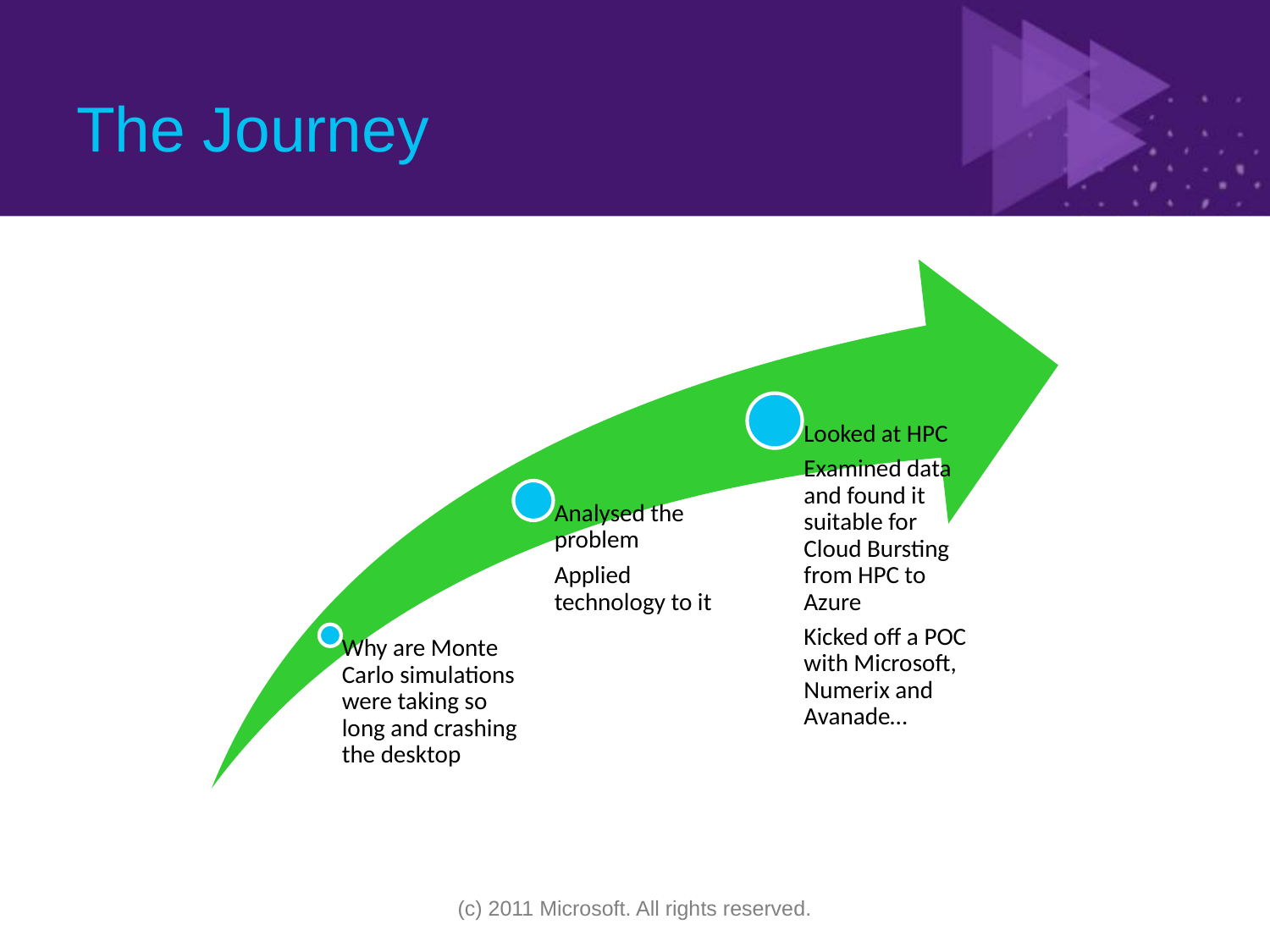

# The Journey
Why are Monte Carlo simulations were taking so long and crashing the desktop
Analysed the problem
Applied technology to it
Looked at HPC
Examined data and found it suitable for Cloud Bursting from HPC to Azure
Kicked off a POC with Microsoft, Numerix and Avanade…

(c) 2011 Microsoft. All rights reserved.